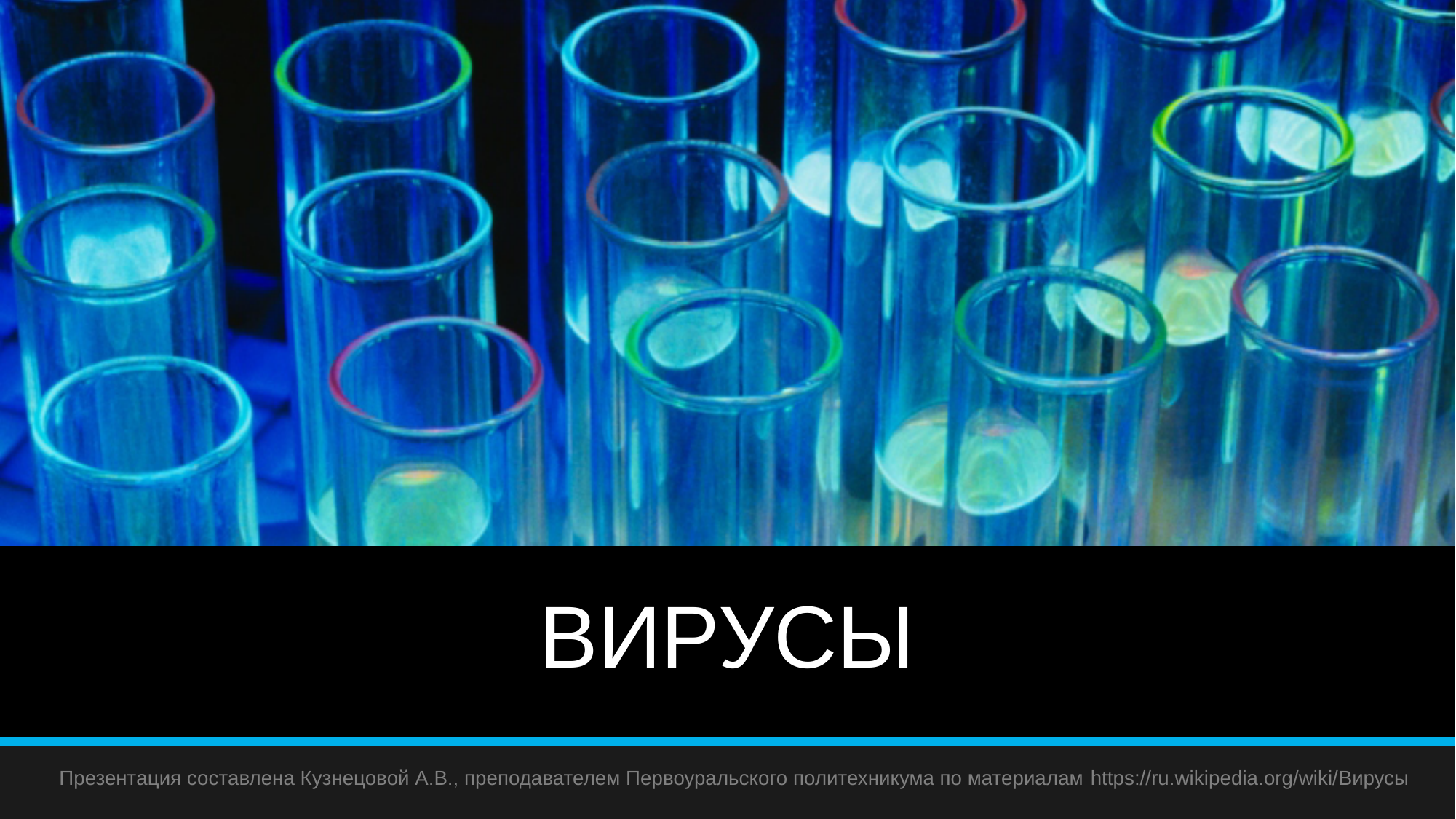

# ВИРУСЫ
Презентация составлена Кузнецовой А.В., преподавателем Первоуральского политехникума по материалам https://ru.wikipedia.org/wiki/Вирусы